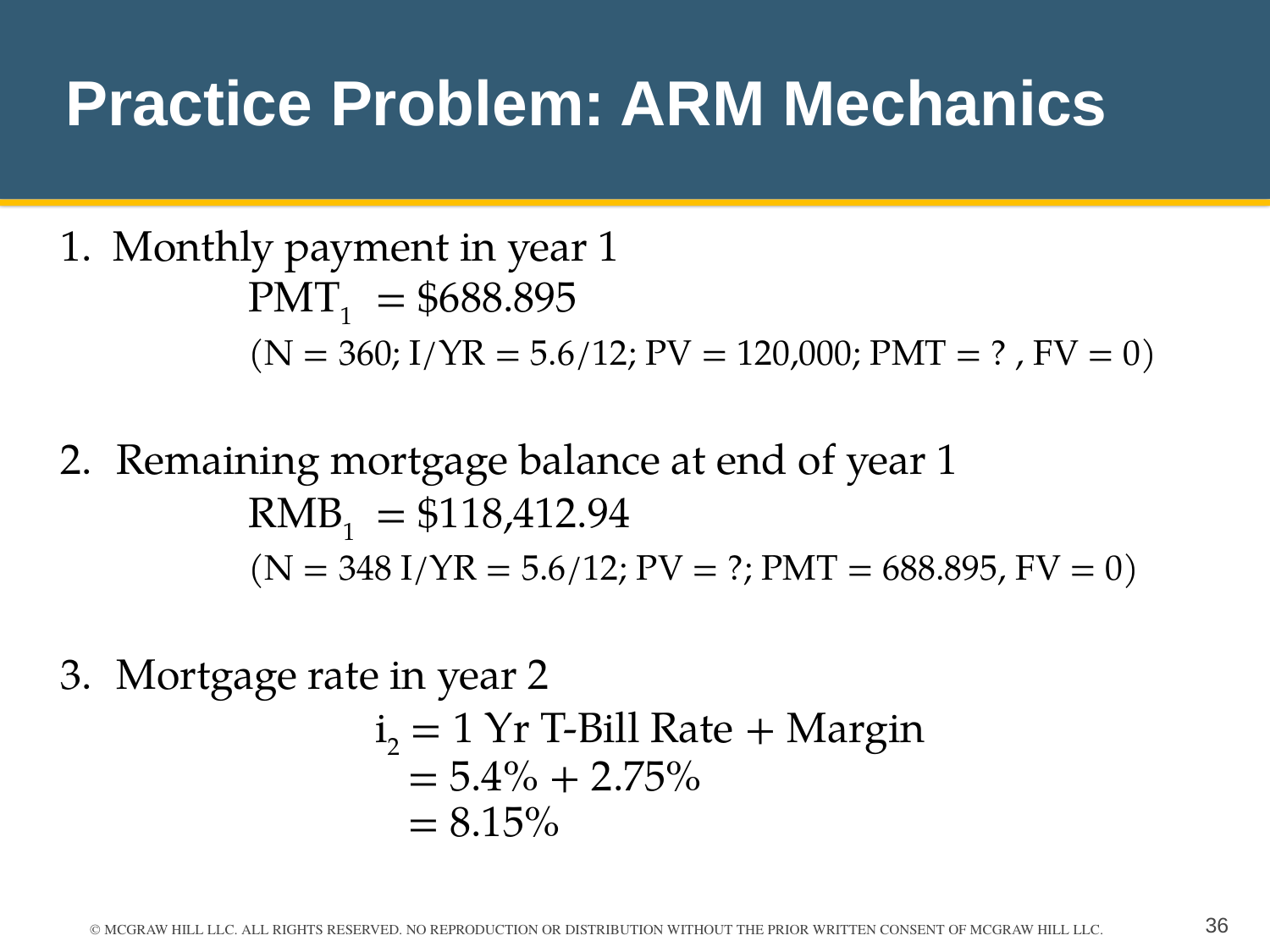

# Practice Problem: ARM Mechanics
1.  Monthly payment in year 1
		PMT1  	= $688.895
		(N = 360; I/YR = 5.6/12; PV = 120,000; PMT = ? , FV = 0)

2.  Remaining mortgage balance at end of year 1
 		RMB1 	= $118,412.94
		(N = 348 I/YR = 5.6/12; PV = ?; PMT = 688.895, FV = 0)

3.  Mortgage rate in year 2
 			i2 = 1 Yr T-Bill Rate + Margin
			   = 5.4% + 2.75%
	   		   = 8.15%

© MCGRAW HILL LLC. ALL RIGHTS RESERVED. NO REPRODUCTION OR DISTRIBUTION WITHOUT THE PRIOR WRITTEN CONSENT OF MCGRAW HILL LLC.
36